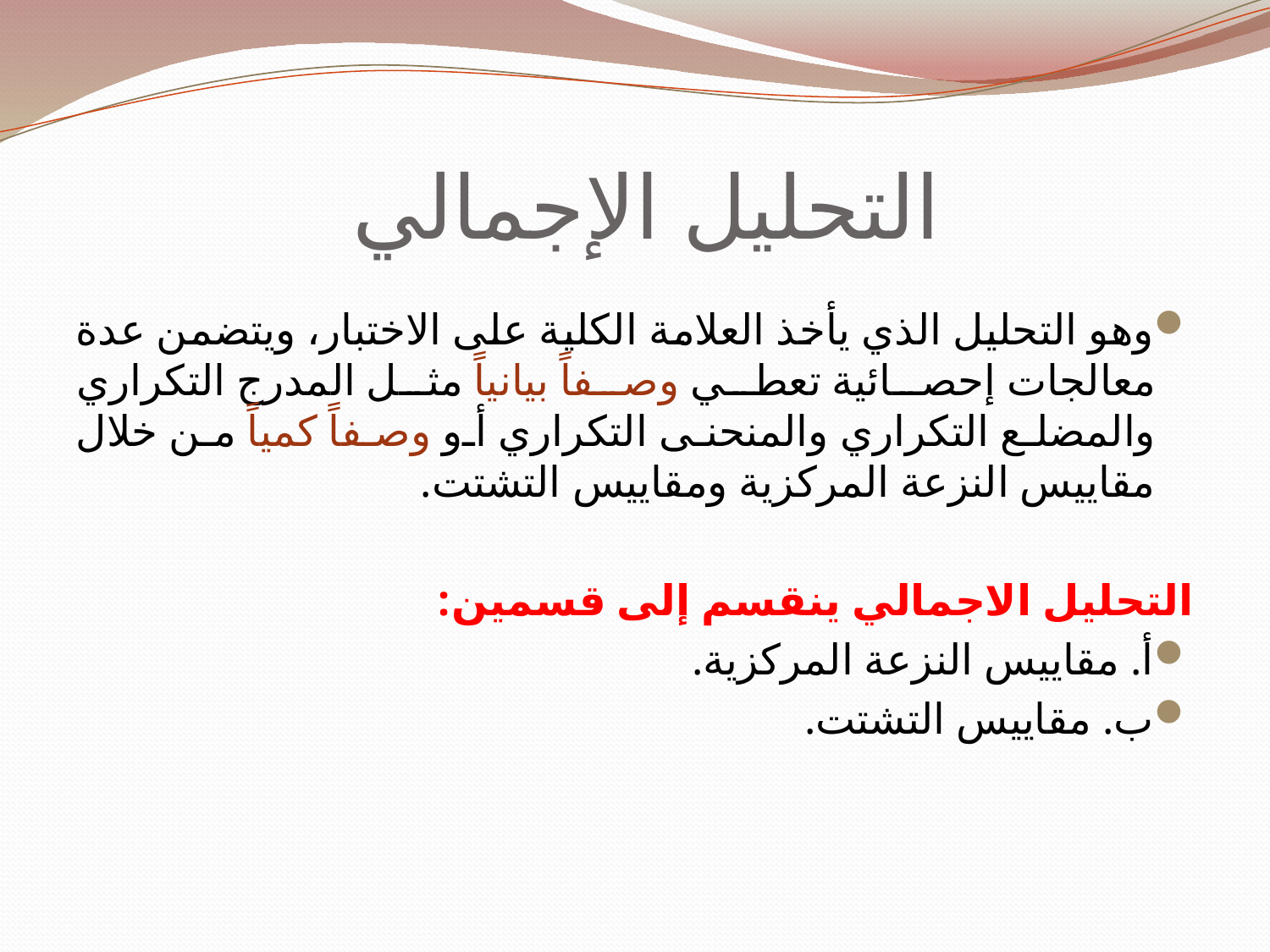

# التحليل الإجمالي
وهو التحليل الذي يأخذ العلامة الكلية على الاختبار، ويتضمن عدة معالجات إحصائية تعطي وصفاً بيانياً مثل المدرج التكراري والمضلع التكراري والمنحنى التكراري أو وصفاً كمياً من خلال مقاييس النزعة المركزية ومقاييس التشتت.

التحليل الاجمالي ينقسم إلى قسمين:
أ. مقاييس النزعة المركزية.
ب. مقاييس التشتت.